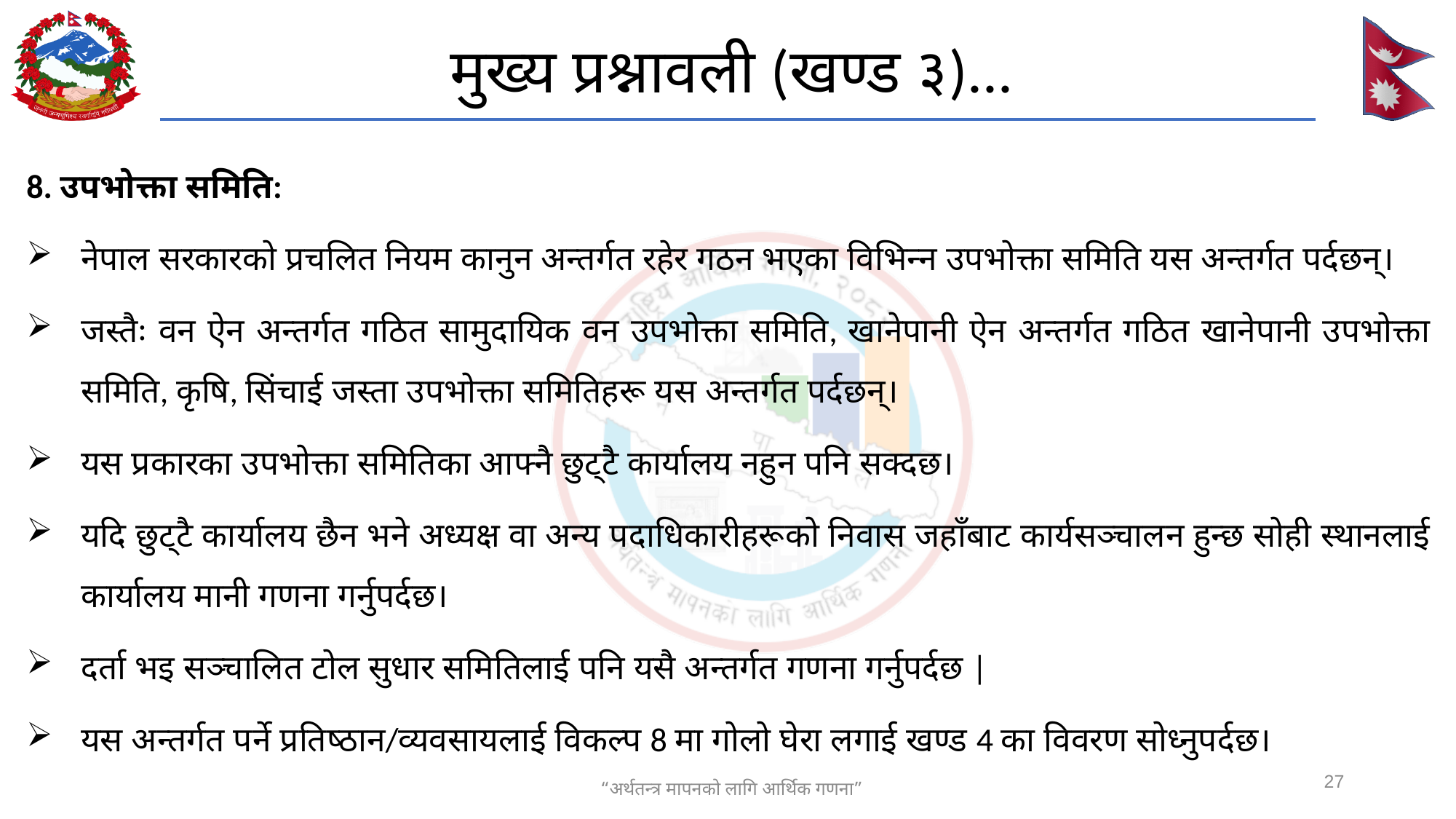

# मुख्य प्रश्नावली (खण्ड ३)...
8. उपभोक्ता समिति:
नेपाल सरकारको प्रचलित नियम कानुन अन्तर्गत रहेर गठन भएका विभिन्न उपभोक्ता समिति यस अन्तर्गत पर्दछन्।
जस्तैः वन ऐन अन्तर्गत गठित सामुदायिक वन उपभोक्ता समिति, खानेपानी ऐन अन्तर्गत गठित खानेपानी उपभोक्ता समिति, कृषि, सिंचाई जस्ता उपभोक्ता समितिहरू यस अन्तर्गत पर्दछन्।
यस प्रकारका उपभोक्ता समितिका आफ्नै छुट्टै कार्यालय नहुन पनि सक्दछ।
यदि छुट्टै कार्यालय छैन भने अध्यक्ष वा अन्य पदाधिकारीहरूको निवास जहाँबाट कार्यसञ्चालन हुन्छ सोही स्थानलाई कार्यालय मानी गणना गर्नुपर्दछ।
दर्ता भइ सञ्चालित टोल सुधार समितिलाई पनि यसै अन्तर्गत गणना गर्नुपर्दछ |
यस अन्तर्गत पर्ने प्रतिष्ठान/व्यवसायलाई विकल्प 8 मा गोलो घेरा लगाई खण्ड 4 का विवरण सोध्नुपर्दछ।

27
“अर्थतन्त्र मापनको लागि आर्थिक गणना”